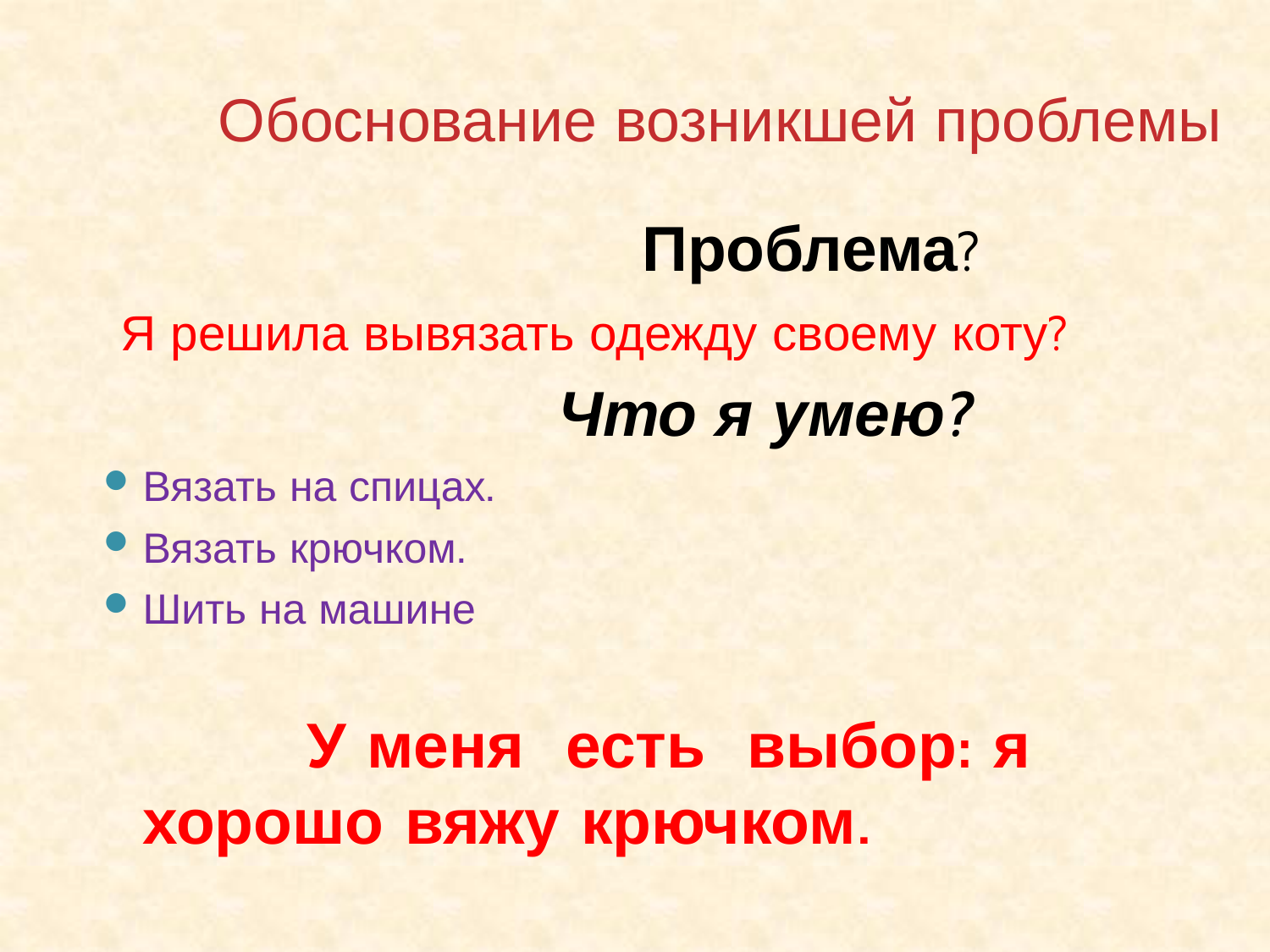

# Обоснование возникшей проблемы
              Проблема?
 Я решила вывязать одежду своему коту?
             Что я умею?
Вязать на спицах.
Вязать крючком.
Шить на машине

            У меня  есть  выбор: я  хорошо вяжу крючком.